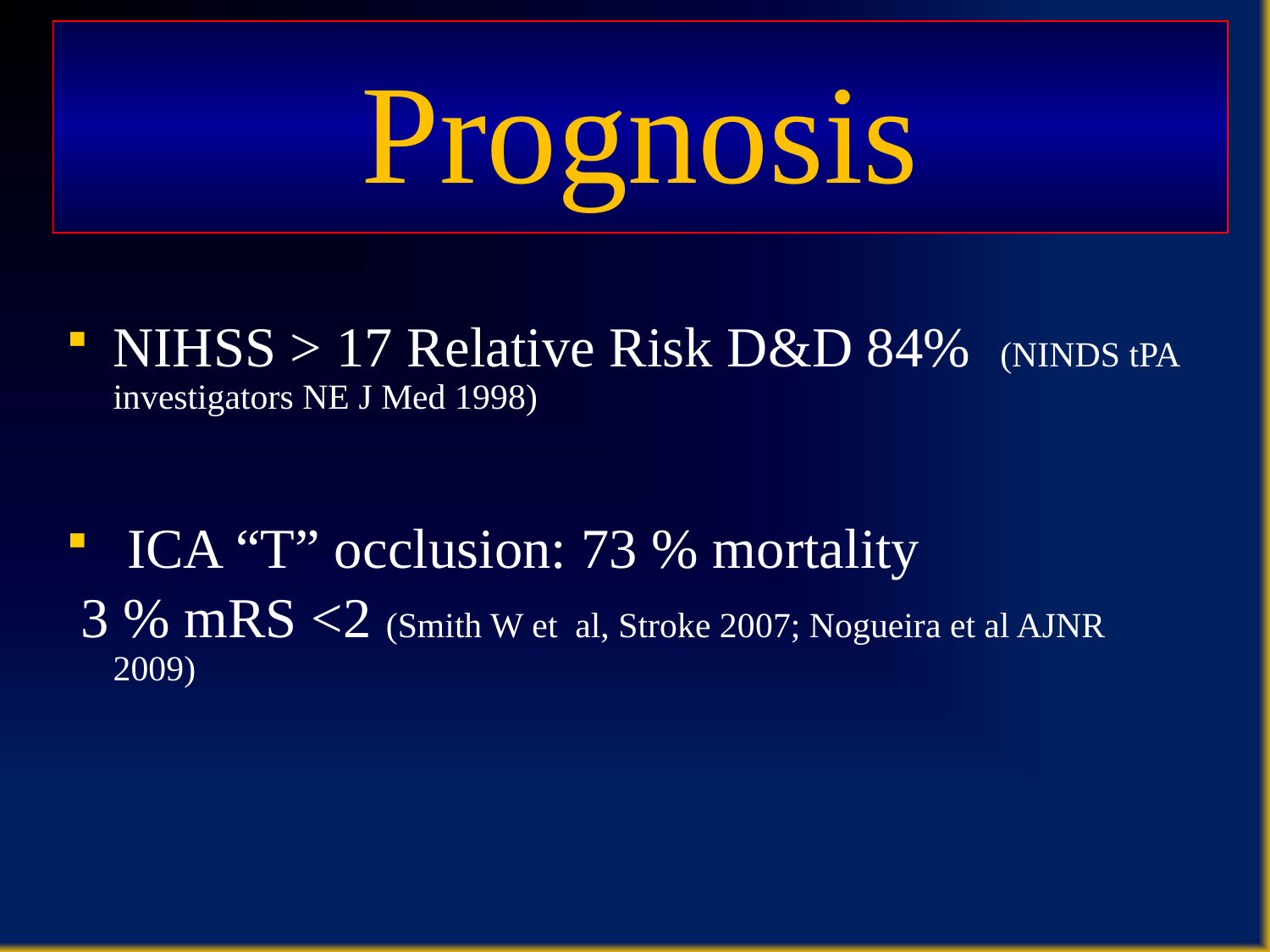

Prognosis
NIHSS > 17 Relative Risk D&D 84%  (NINDS tPA investigators NE J Med 1998)

 ICA “T” occlusion: 73 % mortality
 3 % mRS <2 (Smith W et  al, Stroke 2007; Nogueira et al AJNR 2009)